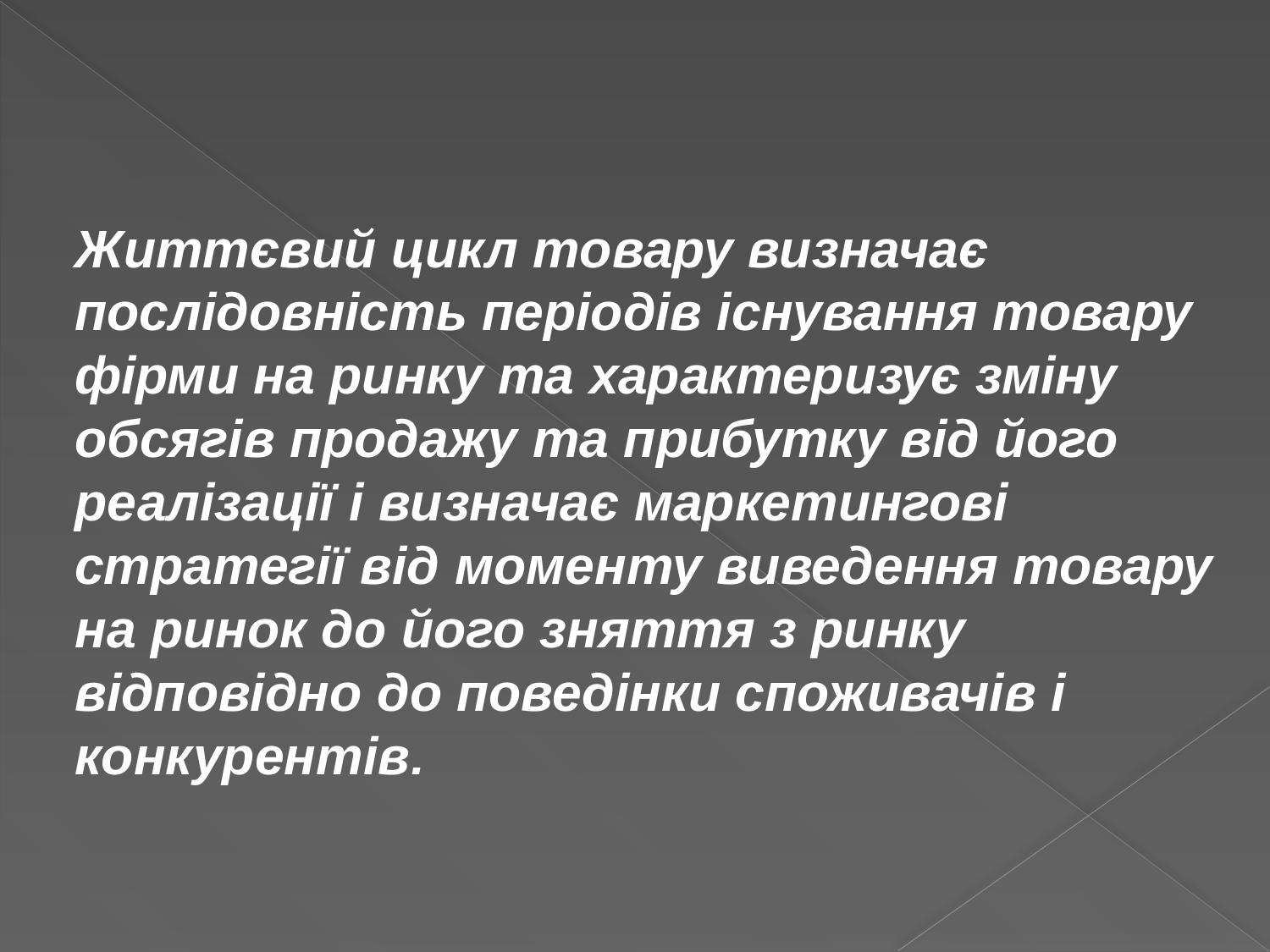

Життєвий цикл товару визначає послідовність періодів існування товару фірми на ринку та характеризує зміну обсягів продажу та прибутку від його реалізації і визначає маркетингові стратегії від моменту виведення товару на ринок до його зняття з ринку відповідно до поведінки споживачів і конкурентів.